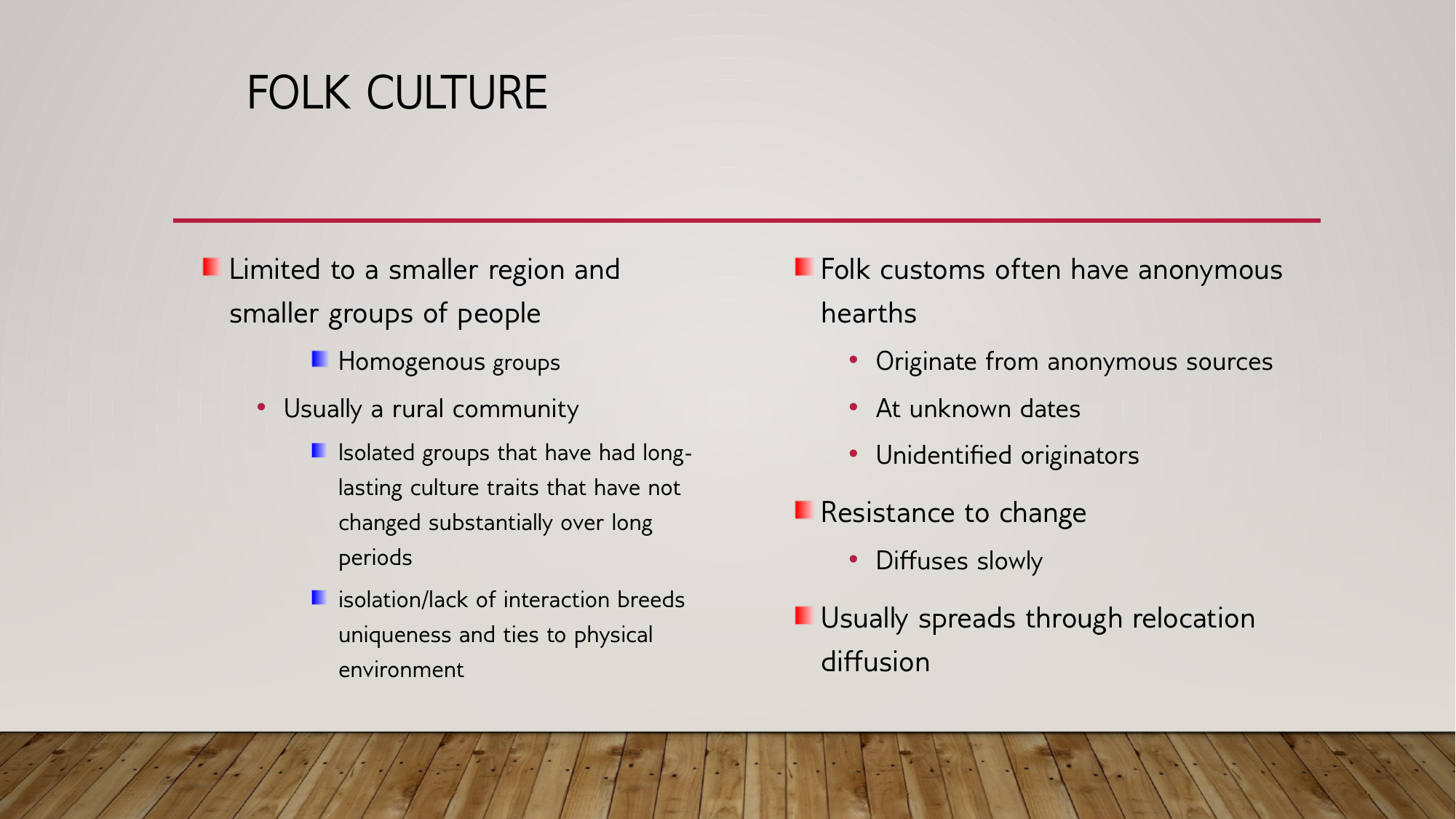

# Folk Culture
Limited to a smaller region and smaller groups of people
Homogenous groups
Usually a rural community
Isolated groups that have had long-lasting culture traits that have not changed substantially over long periods
isolation/lack of interaction breeds uniqueness and ties to physical environment

Folk customs often have anonymous hearths
Originate from anonymous sources
At unknown dates
Unidentified originators
Resistance to change
Diffuses slowly
Usually spreads through relocation diffusion